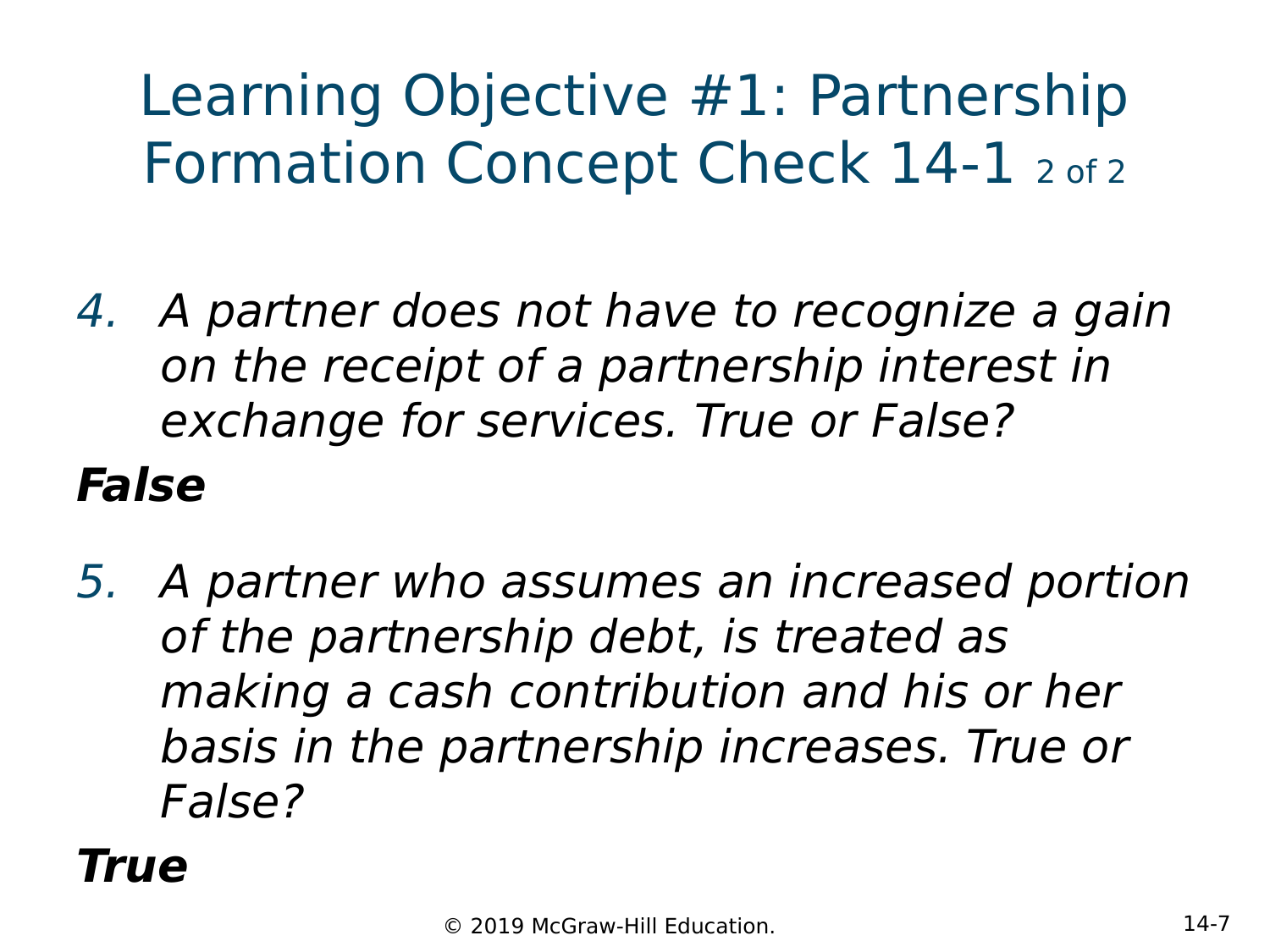

# Learning Objective #1: Partnership Formation Concept Check 14-1 2 of 2
A partner does not have to recognize a gain on the receipt of a partnership interest in exchange for services. True or False?
False
A partner who assumes an increased portion of the partnership debt, is treated as making a cash contribution and his or her basis in the partnership increases. True or False?
True